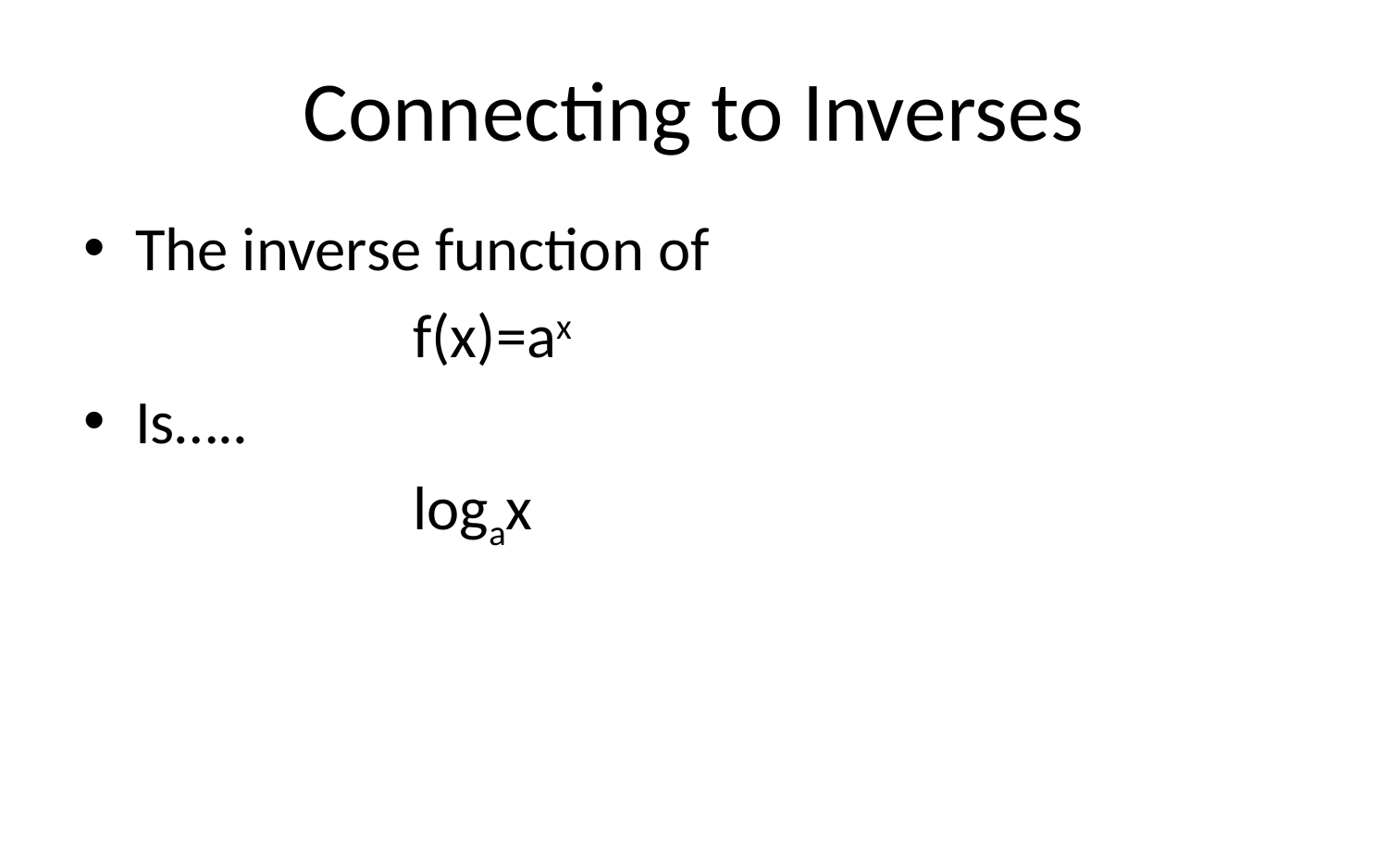

# Connecting to Inverses
The inverse function of
			f(x)=ax
Is…..
			logax